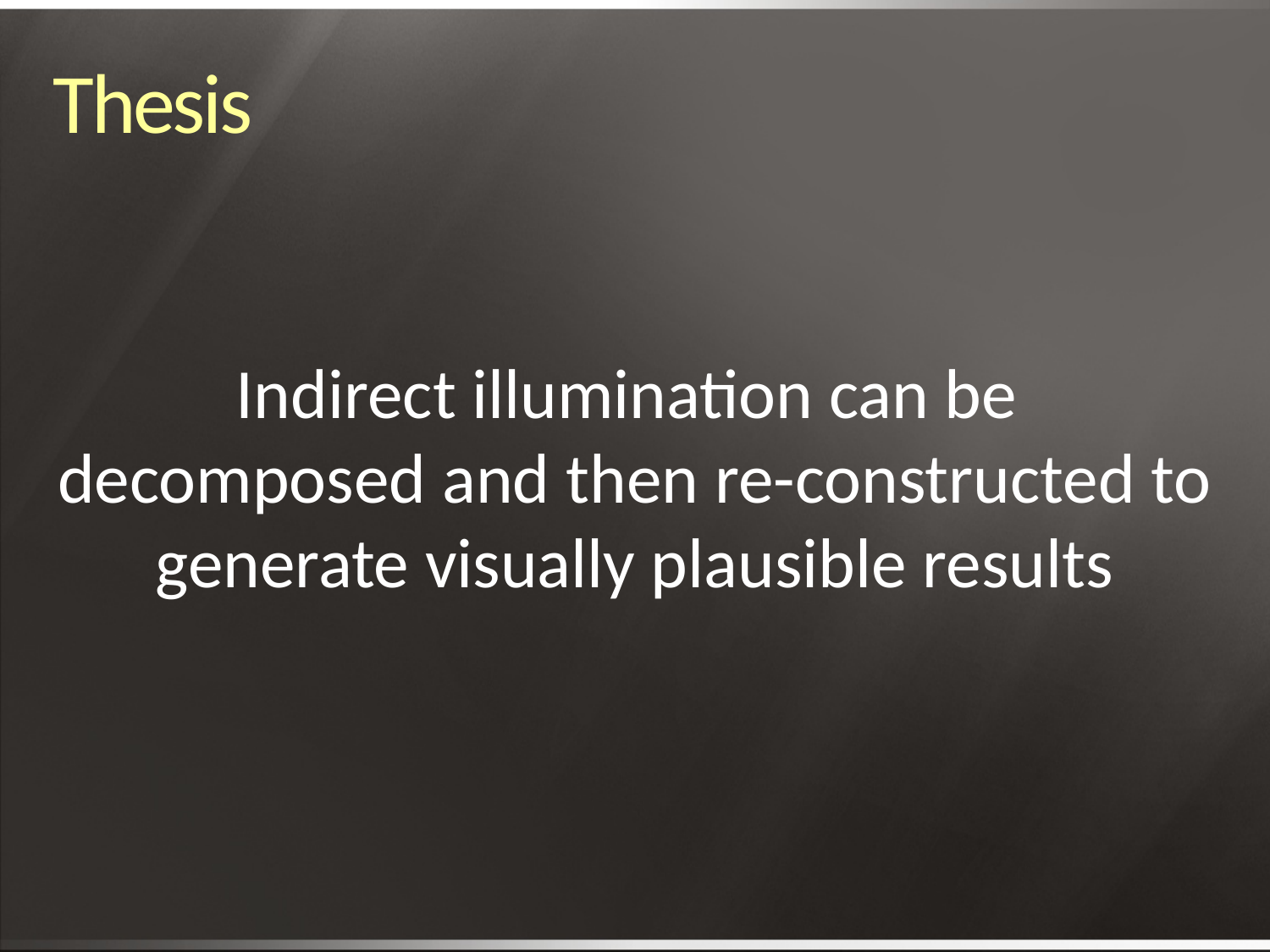

Thesis
Indirect illumination can be
decomposed and then re-constructed to generate visually plausible results